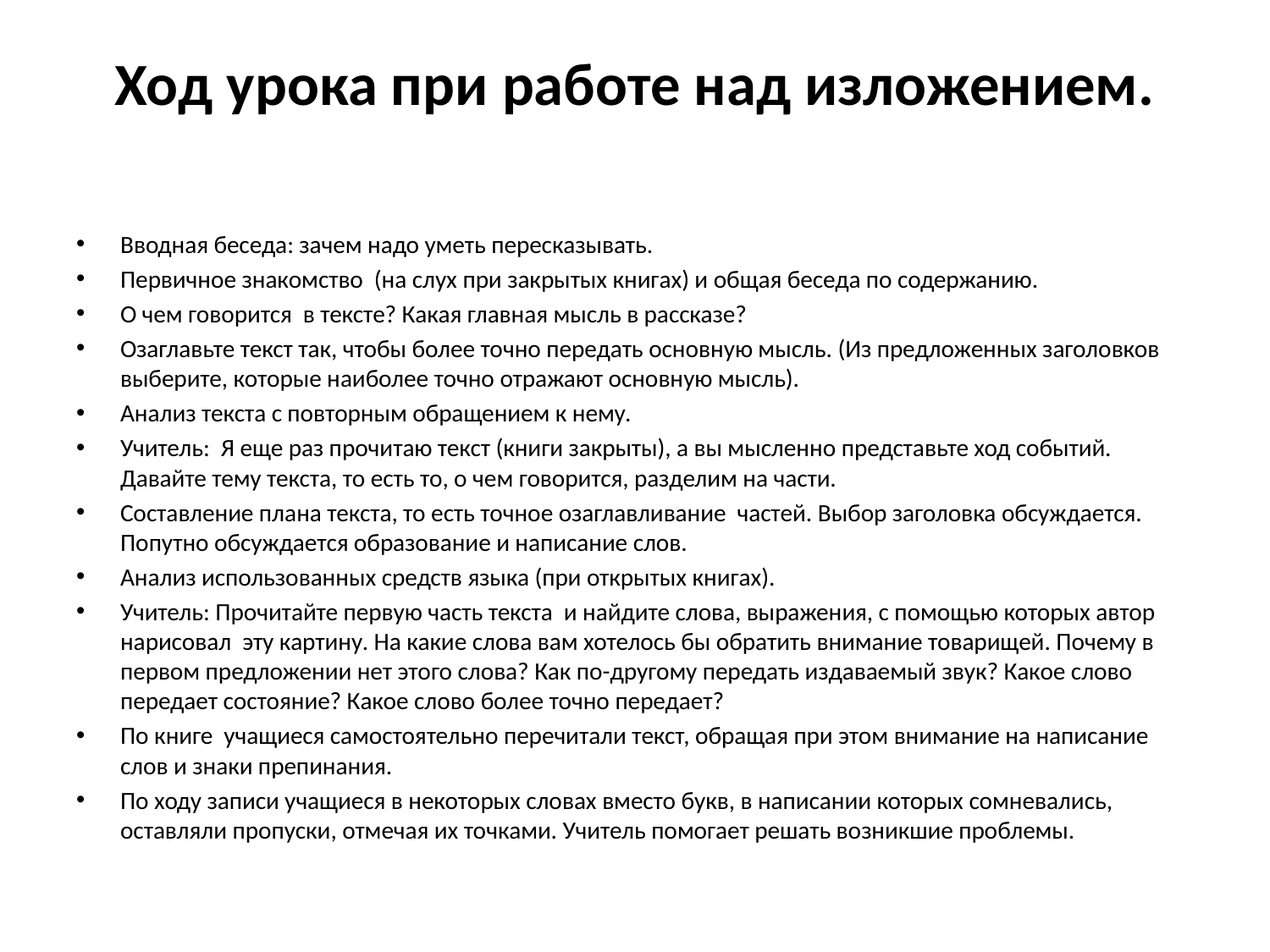

# Ход урока при работе над изложением.
Вводная беседа: зачем надо уметь пересказывать.
Первичное знакомство  (на слух при закрытых книгах) и общая беседа по содержанию.
О чем говорится  в тексте? Какая главная мысль в рассказе?
Озаглавьте текст так, чтобы более точно передать основную мысль. (Из предложенных заголовков выберите, которые наиболее точно отражают основную мысль).
Анализ текста с повторным обращением к нему.
Учитель:  Я еще раз прочитаю текст (книги закрыты), а вы мысленно представьте ход событий. Давайте тему текста, то есть то, о чем говорится, разделим на части.
Составление плана текста, то есть точное озаглавливание  частей. Выбор заголовка обсуждается. Попутно обсуждается образование и написание слов.
Анализ использованных средств языка (при открытых книгах).
Учитель: Прочитайте первую часть текста  и найдите слова, выражения, с помощью которых автор нарисовал  эту картину. На какие слова вам хотелось бы обратить внимание товарищей. Почему в первом предложении нет этого слова? Как по-другому передать издаваемый звук? Какое слово передает состояние? Какое слово более точно передает?
По книге  учащиеся самостоятельно перечитали текст, обращая при этом внимание на написание слов и знаки препинания.
По ходу записи учащиеся в некоторых словах вместо букв, в написании которых сомневались, оставляли пропуски, отмечая их точками. Учитель помогает решать возникшие проблемы.